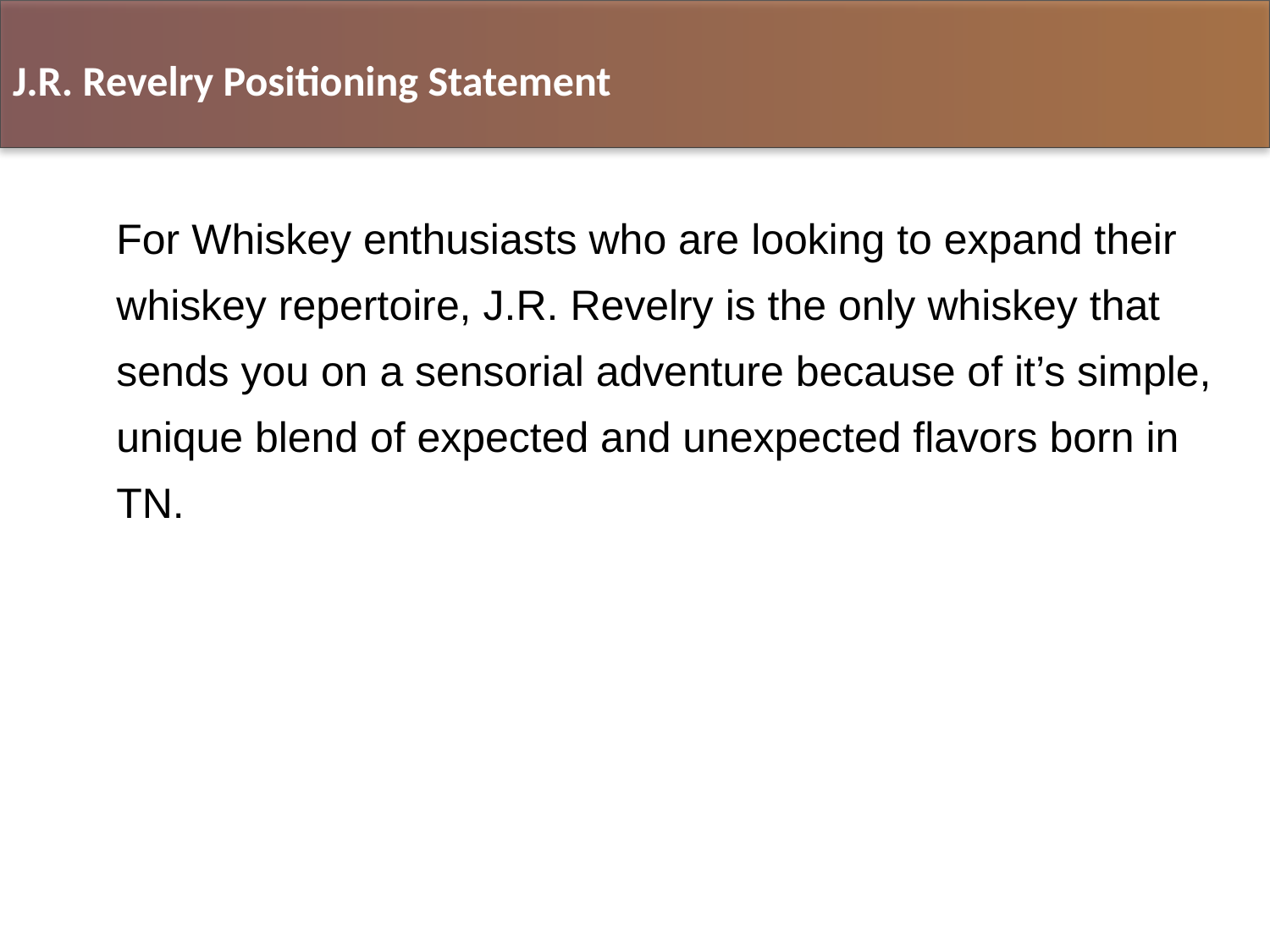

J.R. Revelry Positioning Statement
For Whiskey enthusiasts who are looking to expand their whiskey repertoire, J.R. Revelry is the only whiskey that sends you on a sensorial adventure because of it’s simple, unique blend of expected and unexpected flavors born in TN.
2